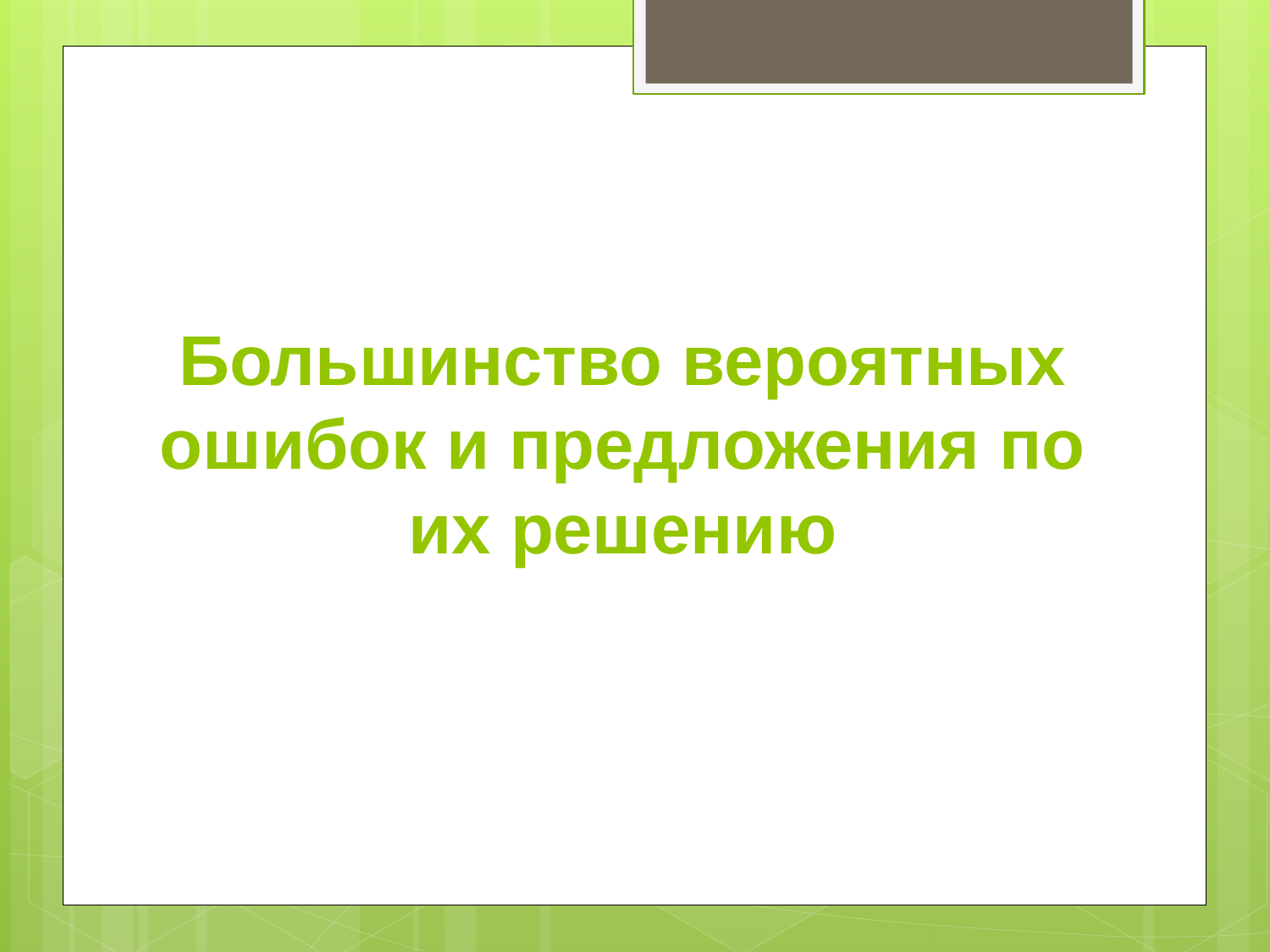

# Большинство вероятных ошибок и предложения по их решению